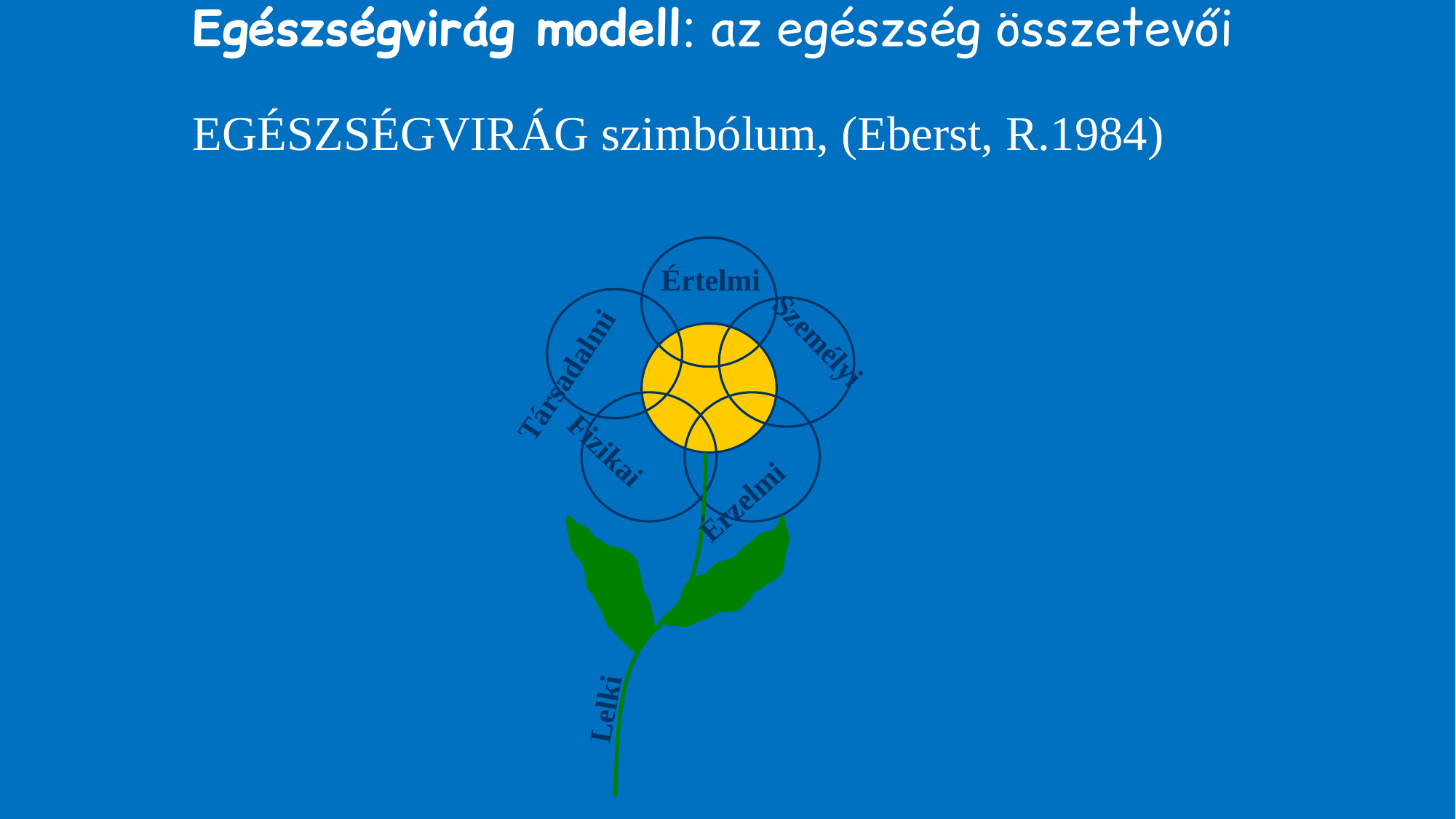

# Egészségvirág modell: az egészség összetevői EGÉSZSÉGVIRÁG szimbólum, (Eberst, R.1984)

Értelmi

Társadalmi
Személyi

Érzelmi
Fizikai

Lelki